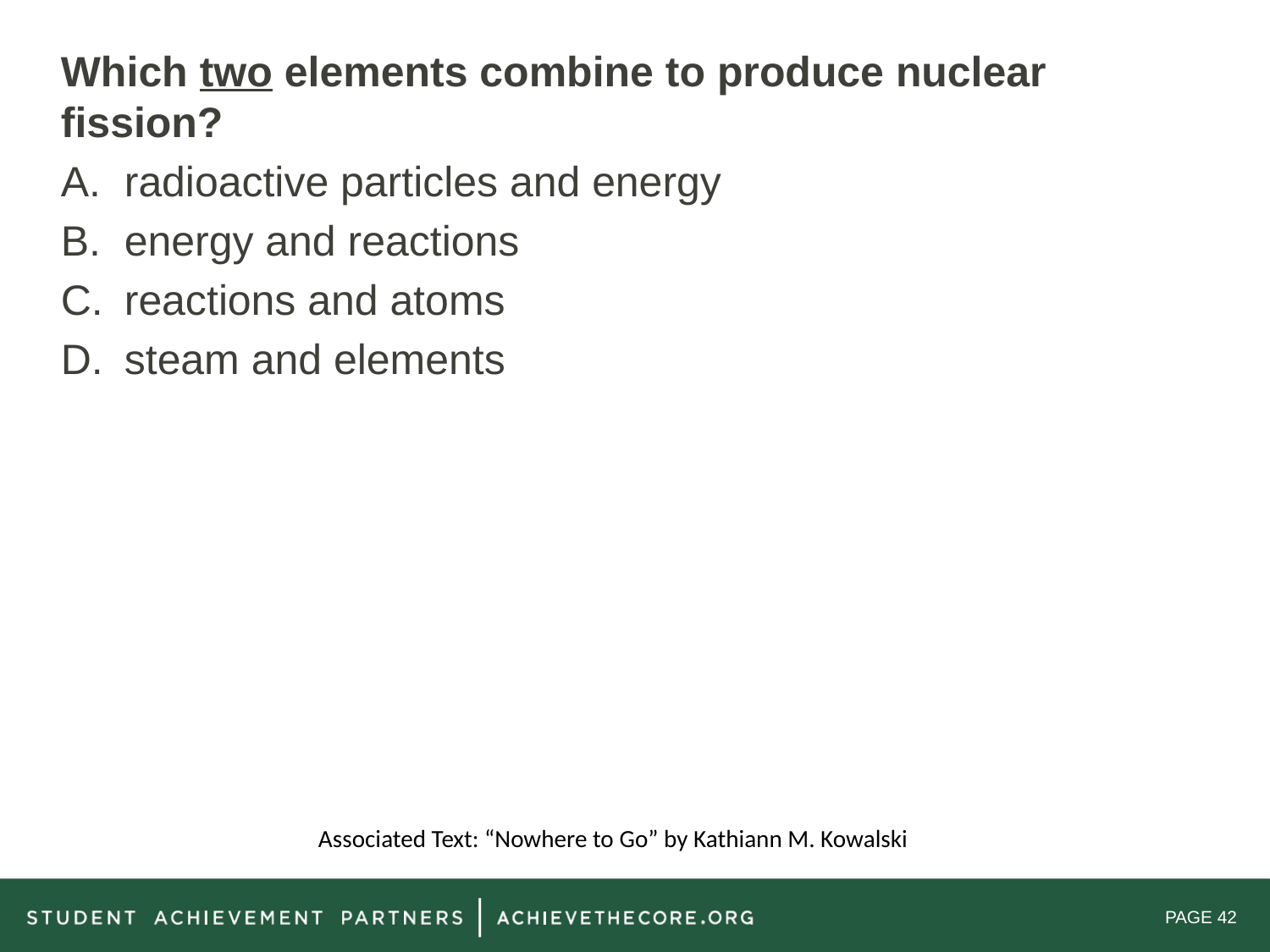

Which two elements combine to produce nuclear fission?
radioactive particles and energy
energy and reactions
reactions and atoms
steam and elements
Associated Text: “Nowhere to Go” by Kathiann M. Kowalski